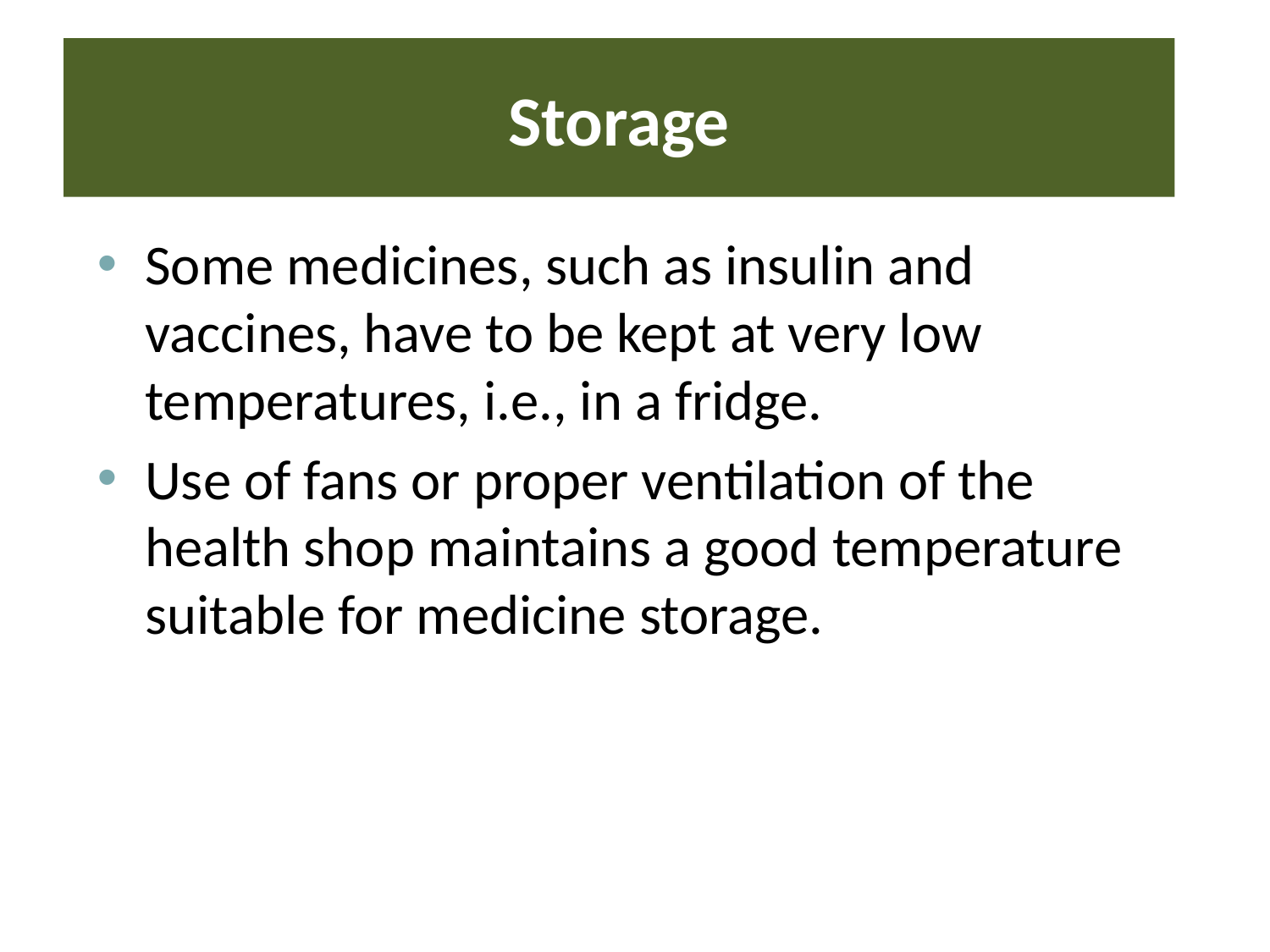

# Storage
Some medicines, such as insulin and vaccines, have to be kept at very low temperatures, i.e., in a fridge.
Use of fans or proper ventilation of the health shop maintains a good temperature suitable for medicine storage.